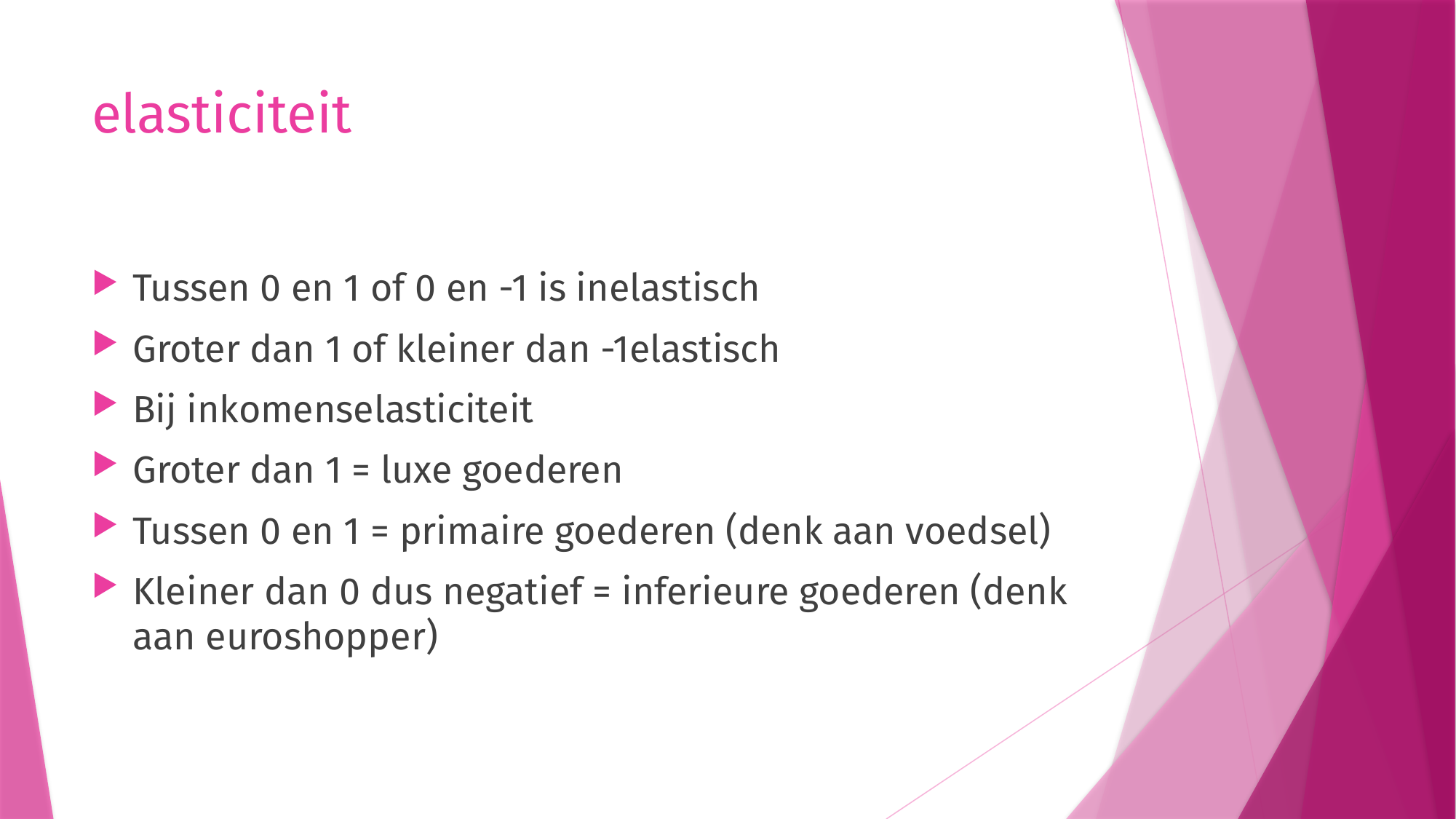

# elasticiteit
Tussen 0 en 1 of 0 en -1 is inelastisch
Groter dan 1 of kleiner dan -1elastisch
Bij inkomenselasticiteit
Groter dan 1 = luxe goederen
Tussen 0 en 1 = primaire goederen (denk aan voedsel)
Kleiner dan 0 dus negatief = inferieure goederen (denk aan euroshopper)